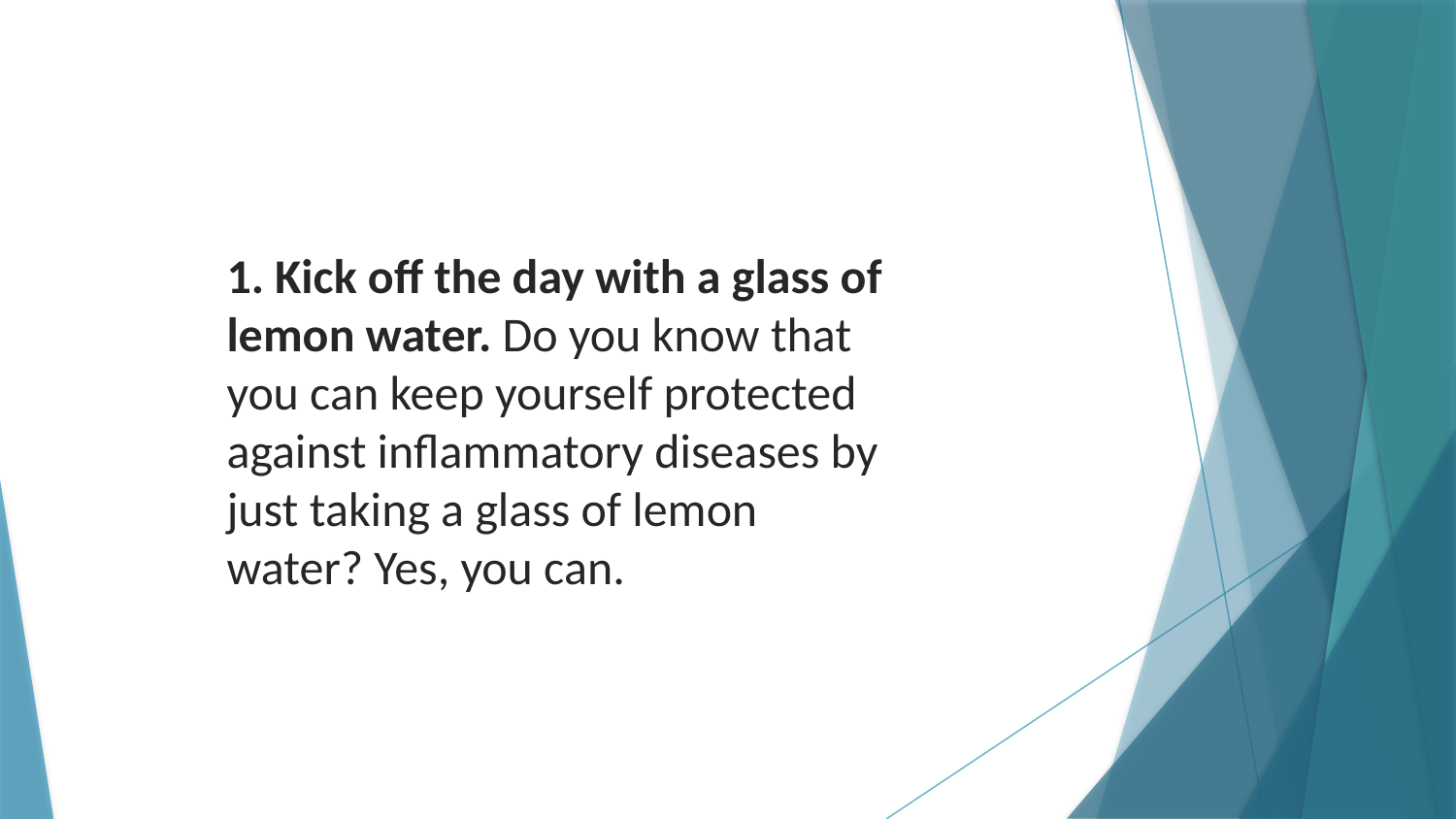

1. Kick off the day with a glass of lemon water. Do you know that you can keep yourself protected against inflammatory diseases by just taking a glass of lemon water? Yes, you can.